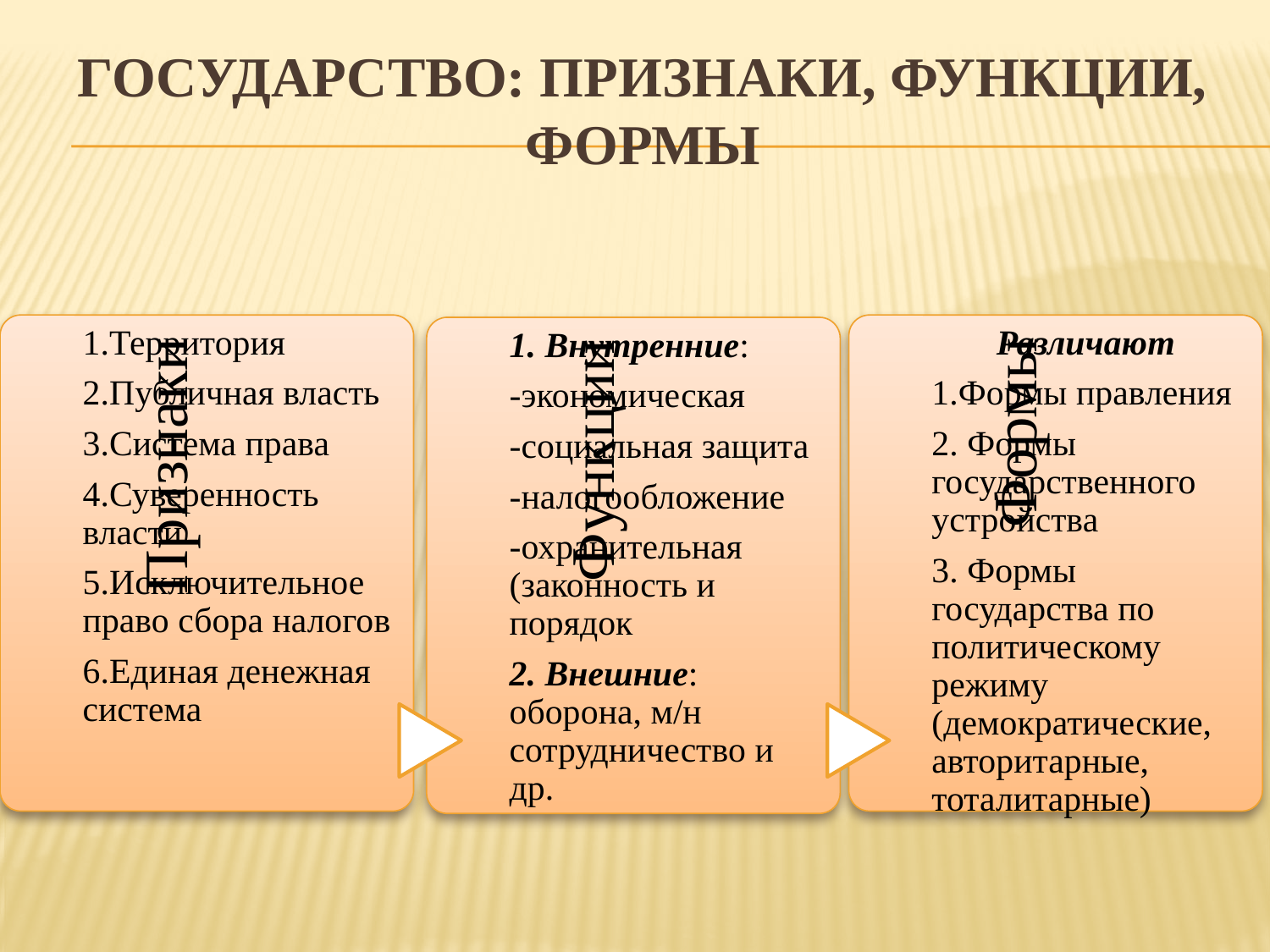

# Государство: признаки, функции, формы
Признаки
1.Территория
2.Публичная власть
3.Система права
4.Суверенность власти
5.Исключительное право сбора налогов
6.Единая денежная система
Функции
1. Внутренние:
-экономическая
-социальная защита
-налогообложение
-охранительная (законность и порядок
2. Внешние: оборона, м/н сотрудничество и др.
Формы
Различают
1.Формы правления
2. Формы государственного устройства
3. Формы государства по политическому режиму (демократические, авторитарные, тоталитарные)